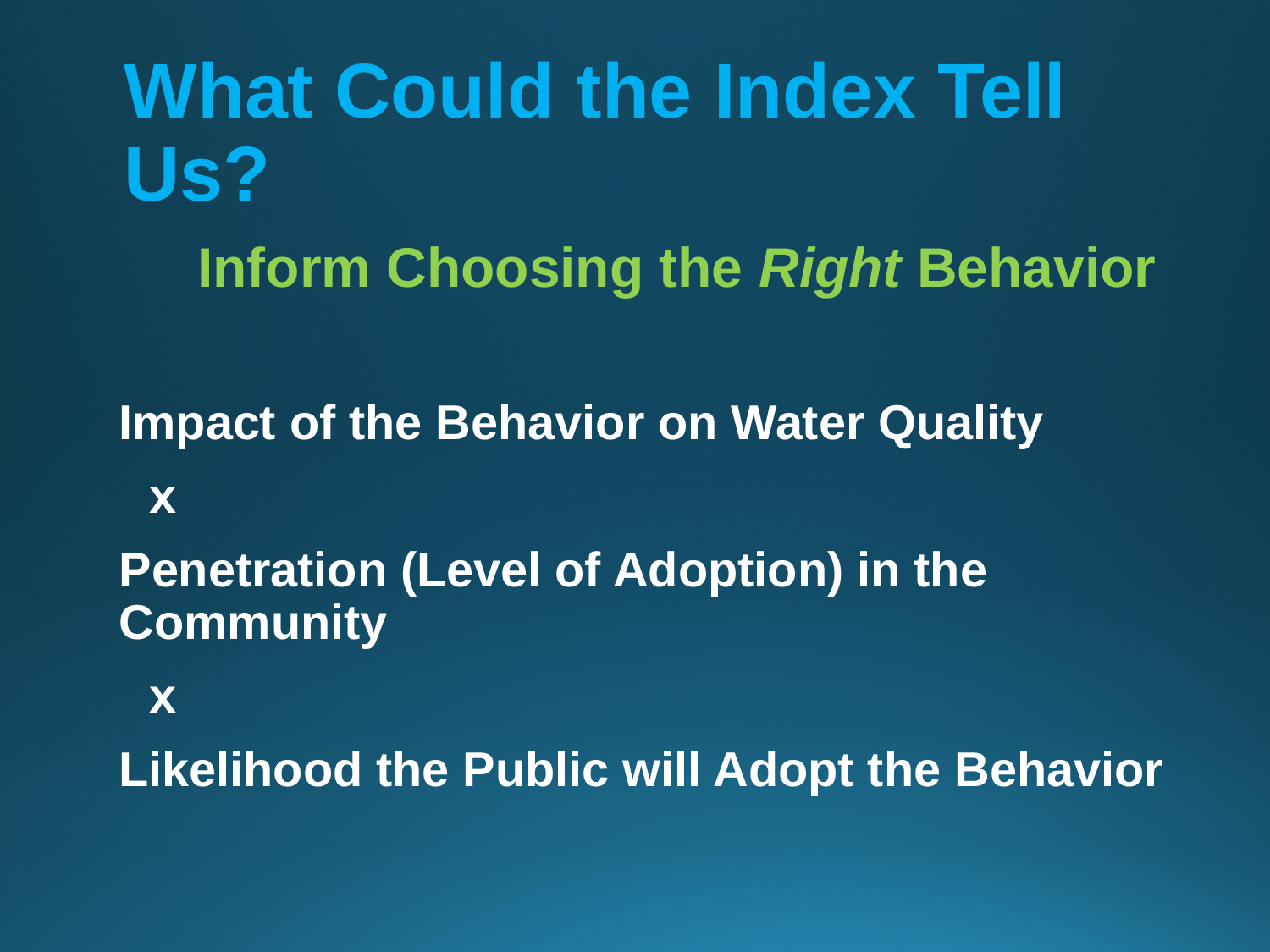

# What Could the Index Tell Us?
Inform Choosing the Right Behavior

Impact of the Behavior on Water Quality
x
Penetration (Level of Adoption) in the Community
x
Likelihood the Public will Adopt the Behavior